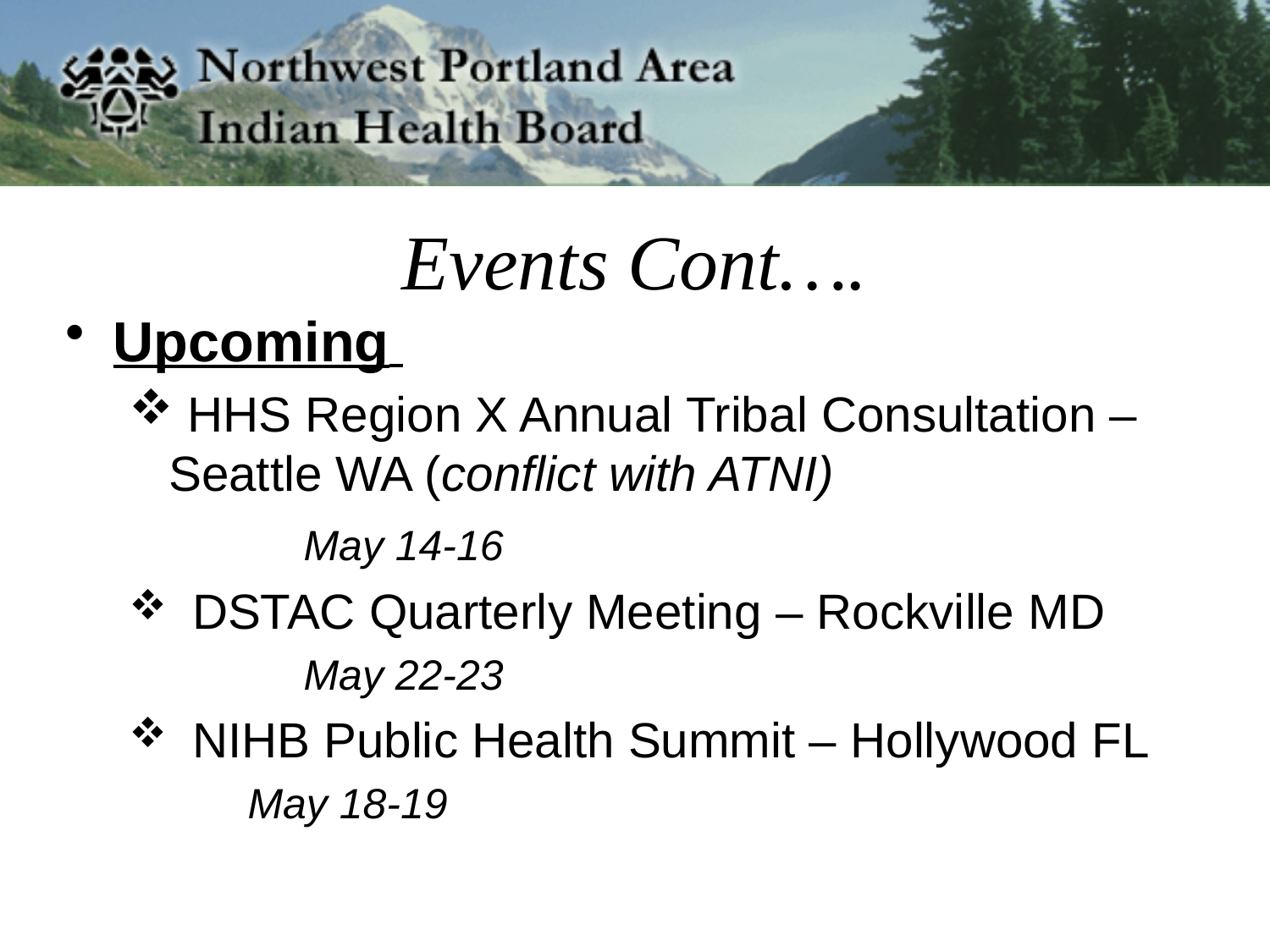

# Events Cont….
Upcoming
 HHS Region X Annual Tribal Consultation – Seattle WA (conflict with ATNI)
	    May 14-16
  DSTAC Quarterly Meeting – Rockville MD
   	    May 22-23
  NIHB Public Health Summit – Hollywood FL
          May 18-19